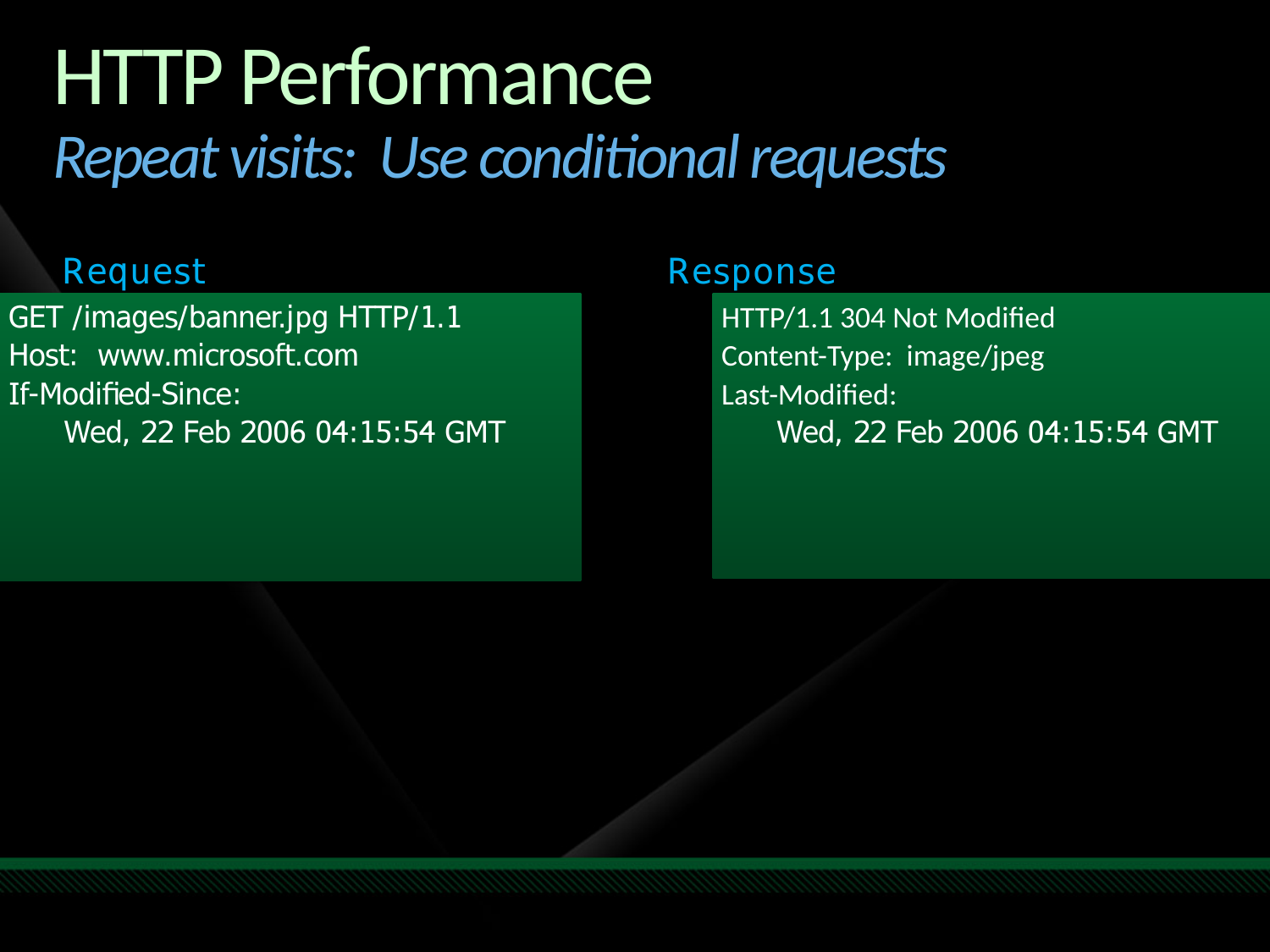

# HTTP Performance Repeat visits:  Use conditional requests
Request
Response
GET /images/banner.jpg HTTP/1.1
Host:  www.microsoft.com
If-Modified-Since:
	Wed, 22 Feb 2006 04:15:54 GMT
HTTP/1.1 304 Not Modified
Content-Type:  image/jpeg
Last-Modified:
	Wed, 22 Feb 2006 04:15:54 GMT